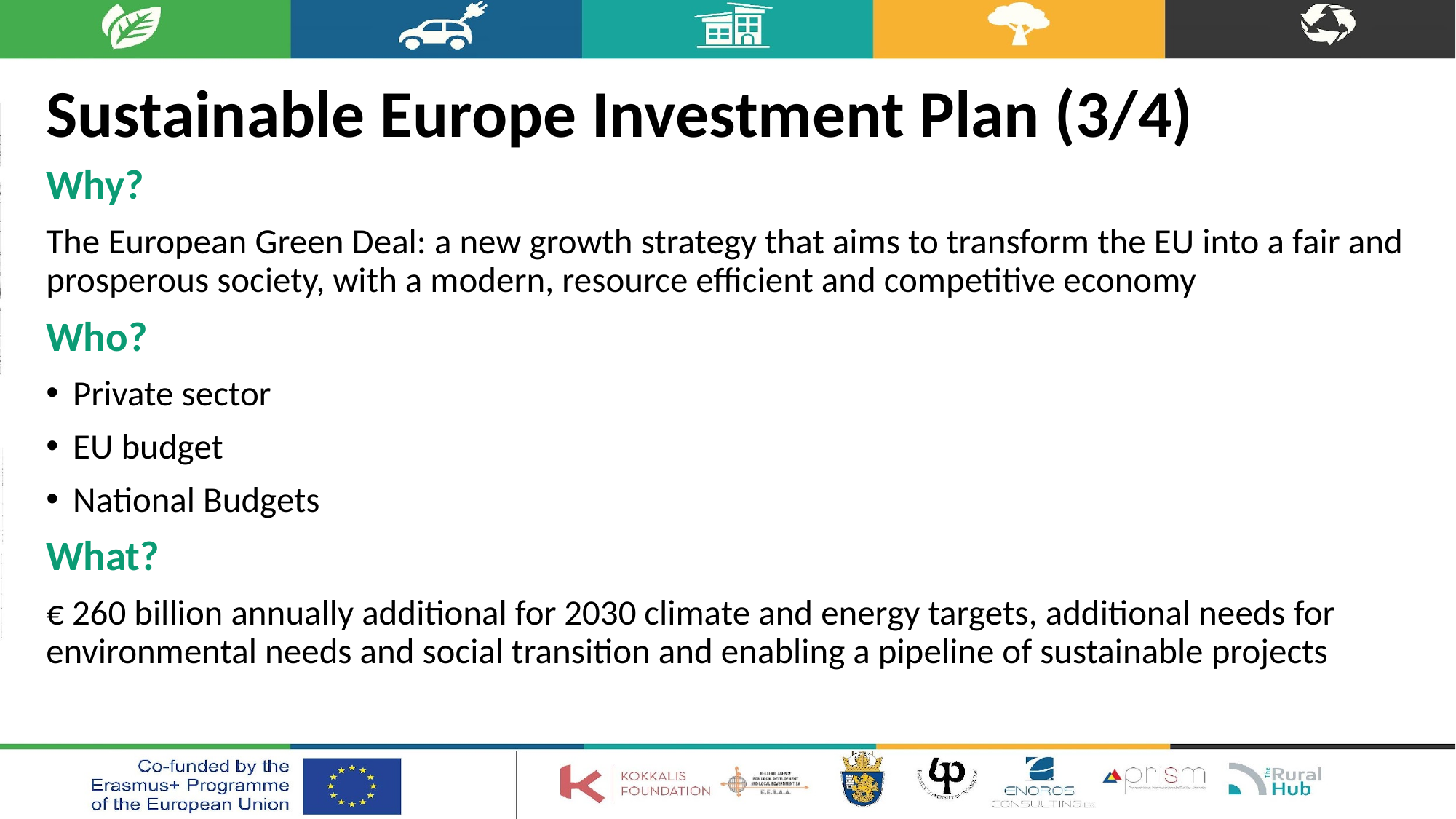

# Sustainable Europe Investment Plan (3/4)
Why?
The European Green Deal: a new growth strategy that aims to transform the EU into a fair and prosperous society, with a modern, resource efficient and competitive economy
Who?
Private sector
EU budget
National Budgets
What?
€ 260 billion annually additional for 2030 climate and energy targets, additional needs for environmental needs and social transition and enabling a pipeline of sustainable projects